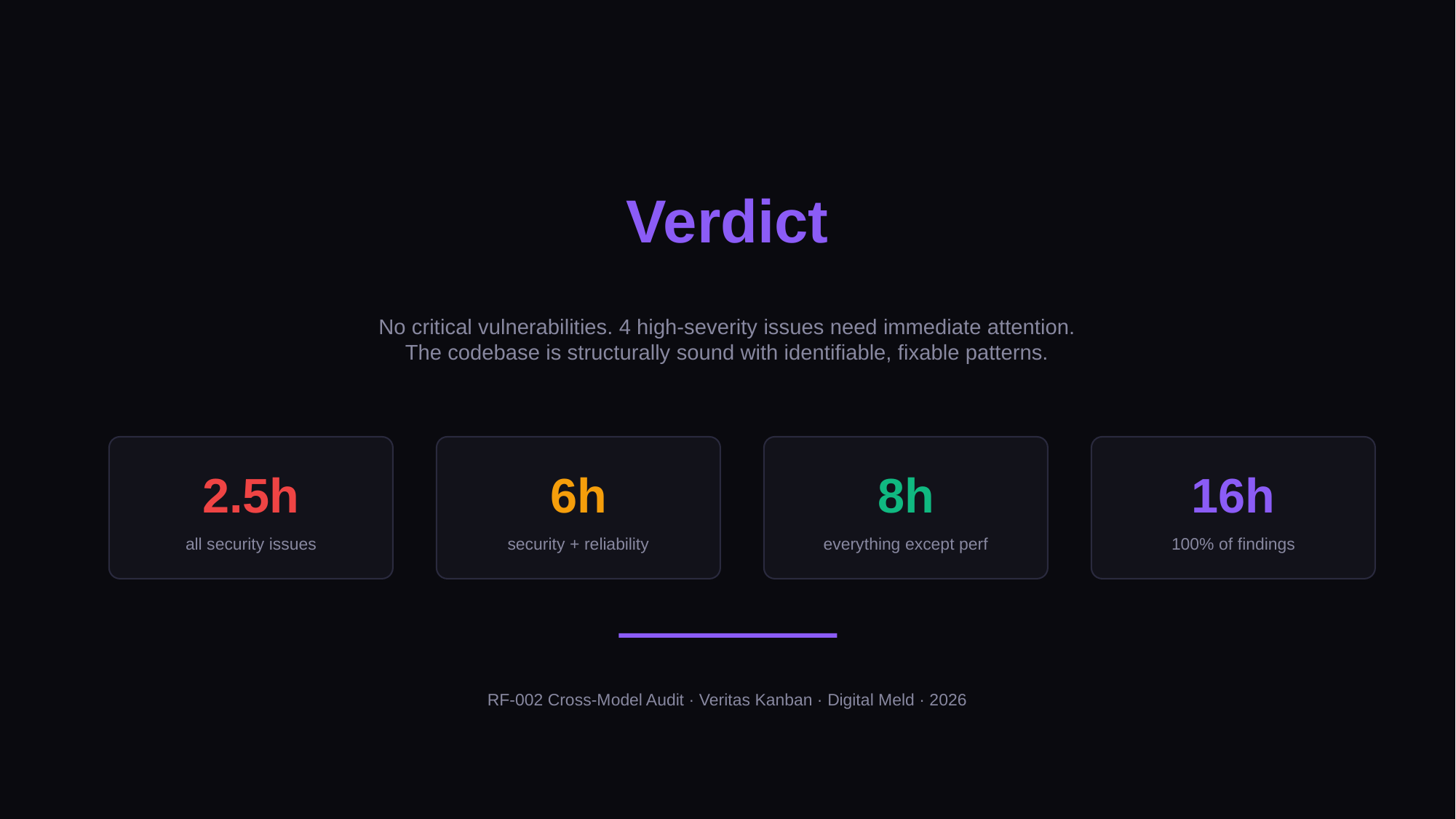

Verdict
No critical vulnerabilities. 4 high-severity issues need immediate attention.
The codebase is structurally sound with identifiable, fixable patterns.

2.5h
6h
8h
16h
all security issues
security + reliability
everything except perf
100% of findings

RF-002 Cross-Model Audit · Veritas Kanban · Digital Meld · 2026